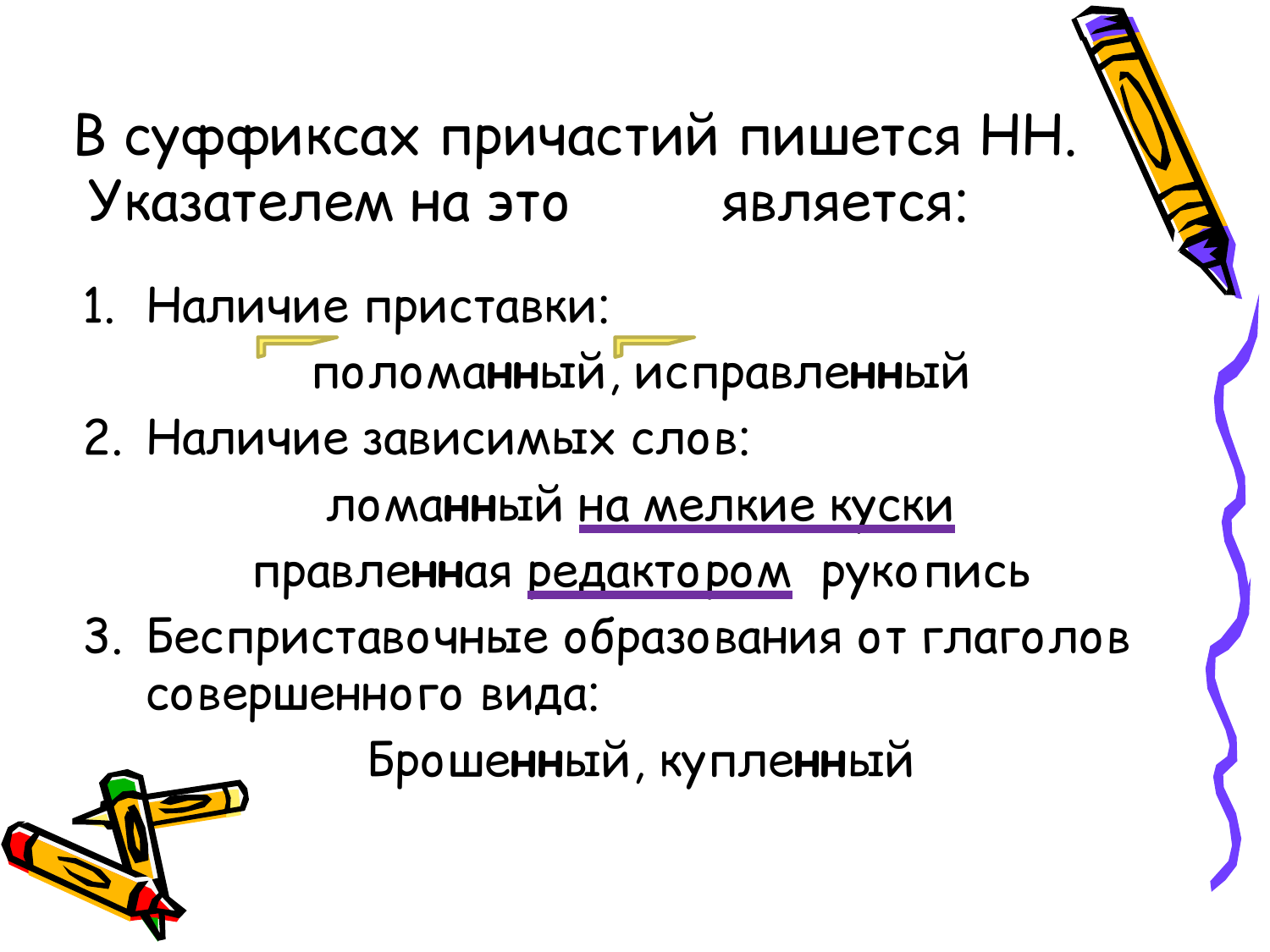

# В суффиксах причастий пишется НН. Указателем на это         является:
Наличие приставки:
поломанный, исправленный
Наличие зависимых слов:
ломанный на мелкие куски
правленная редактором  рукопись
Бесприставочные образования от глаголов совершенного вида:
Брошенный, купленный